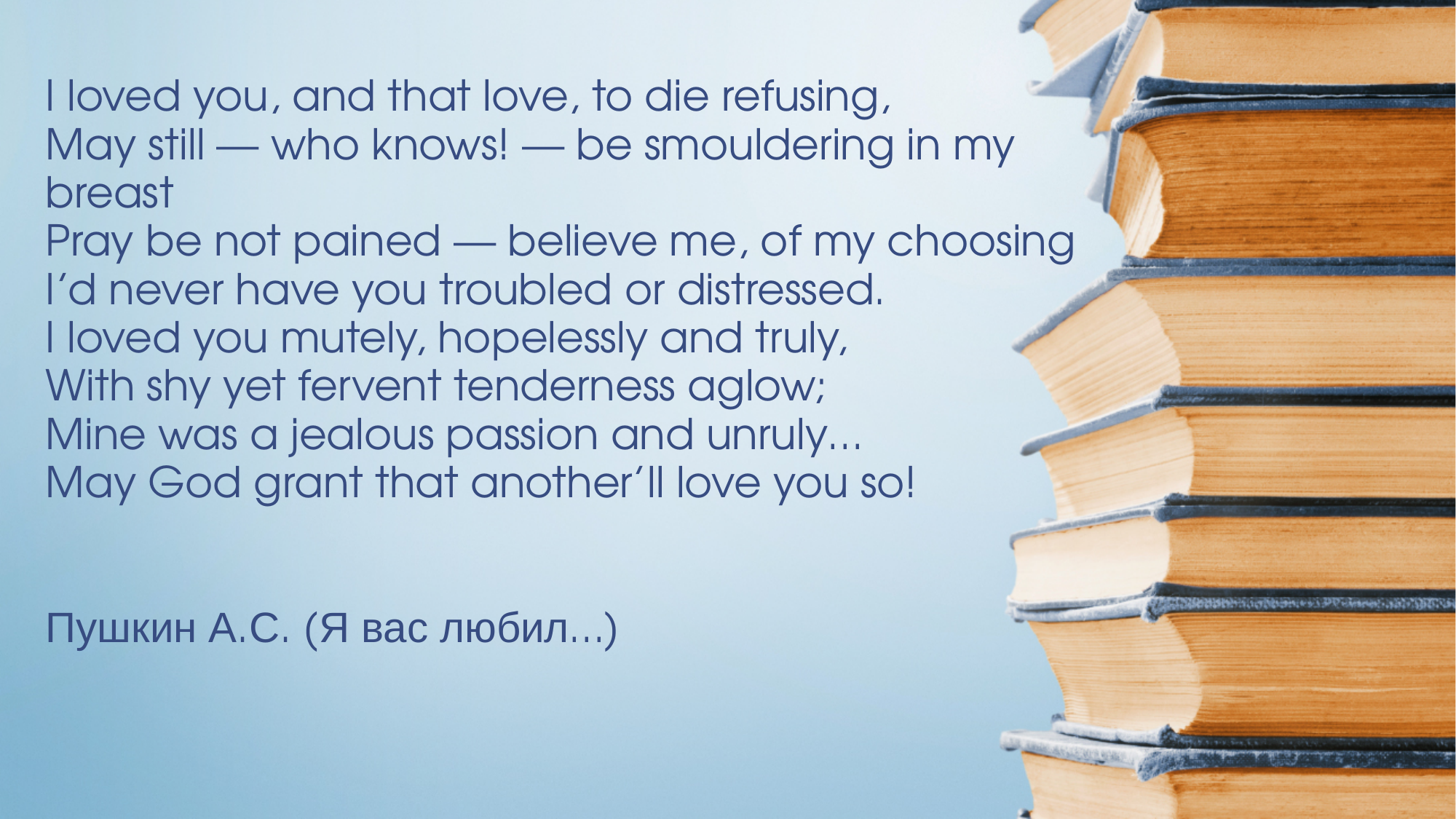

I loved you, and that love, to die refusing,
May still — who knows! — be smouldering in my breast
Pray be not pained — believe me, of my choosing
I’d never have you troubled or distressed.
I loved you mutely, hopelessly and truly,
With shy yet fervent tenderness aglow;
Mine was a jealous passion and unruly…
May God grant that another’ll love you so!

Пушкин А.С. (Я вас любил…)

#